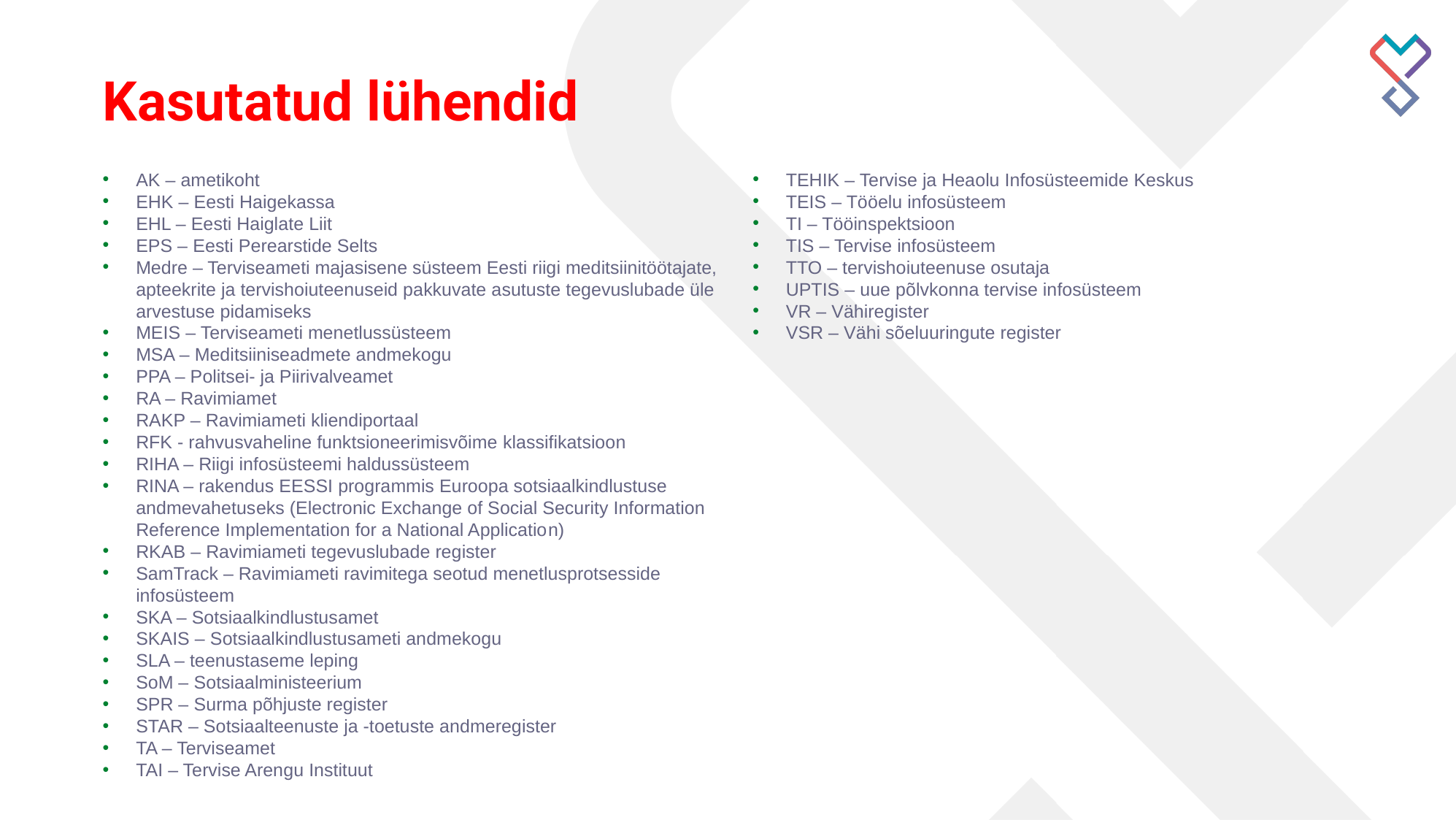

# Kasutatud lühendid
AK – ametikoht
EHK – Eesti Haigekassa
EHL – Eesti Haiglate Liit
EPS – Eesti Perearstide Selts
Medre – Terviseameti majasisene süsteem Eesti riigi meditsiinitöötajate, apteekrite ja tervishoiuteenuseid pakkuvate asutuste tegevuslubade üle arvestuse pidamiseks
MEIS – Terviseameti menetlussüsteem
MSA – Meditsiiniseadmete andmekogu
PPA – Politsei- ja Piirivalveamet
RA – Ravimiamet
RAKP – Ravimiameti kliendiportaal
RFK - rahvusvaheline funktsioneerimisvõime klassifikatsioon
RIHA – Riigi infosüsteemi haldussüsteem
RINA – rakendus EESSI programmis Euroopa sotsiaalkindlustuse andmevahetuseks (Electronic Exchange of Social Security Information Reference Implementation for a National Application)
RKAB – Ravimiameti tegevuslubade register
SamTrack – Ravimiameti ravimitega seotud menetlusprotsesside infosüsteem
SKA – Sotsiaalkindlustusamet
SKAIS – Sotsiaalkindlustusameti andmekogu
SLA – teenustaseme leping
SoM – Sotsiaalministeerium
SPR – Surma põhjuste register
STAR – Sotsiaalteenuste ja -toetuste andmeregister
TA – Terviseamet
TAI – Tervise Arengu Instituut
TEHIK – Tervise ja Heaolu Infosüsteemide Keskus
TEIS – Tööelu infosüsteem
TI – Tööinspektsioon
TIS – Tervise infosüsteem
TTO – tervishoiuteenuse osutaja
UPTIS – uue põlvkonna tervise infosüsteem
VR – Vähiregister
VSR – Vähi sõeluuringute register